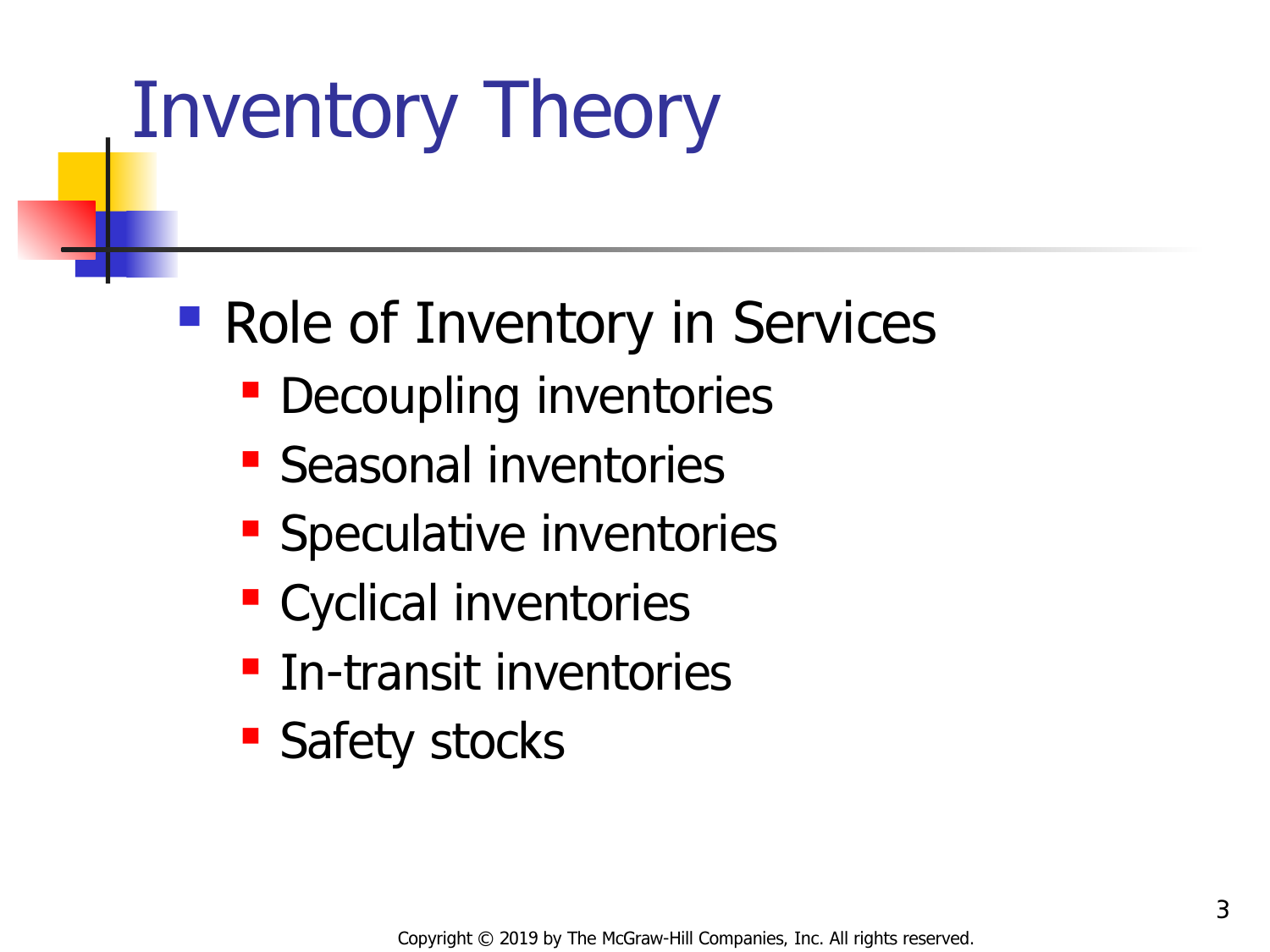

# Inventory Theory
Role of Inventory in Services
Decoupling inventories
Seasonal inventories
Speculative inventories
Cyclical inventories
In-transit inventories
Safety stocks
3
Copyright © 2019 by The McGraw-Hill Companies, Inc. All rights reserved.